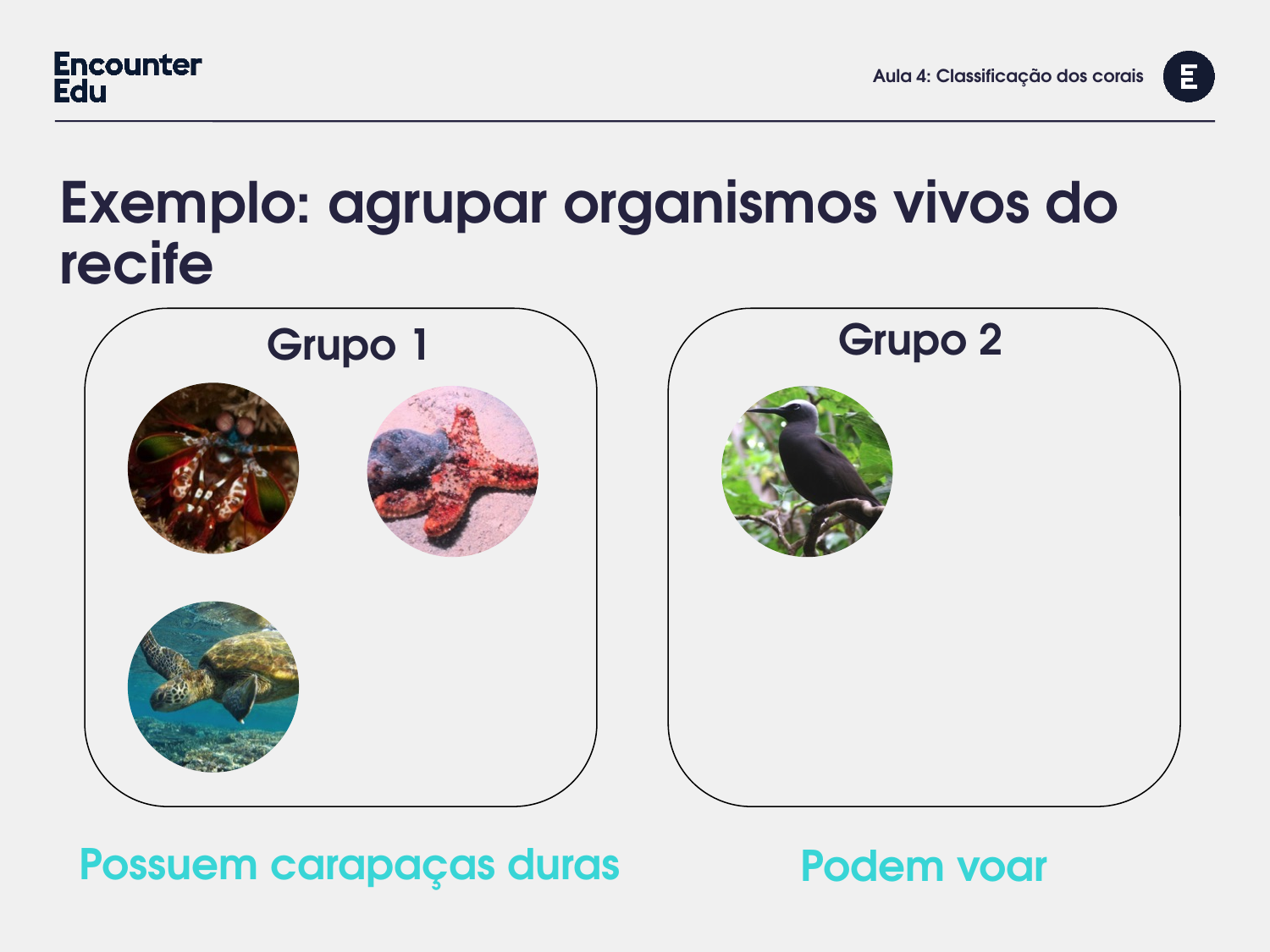

# Aula 4: Classificação dos corais
Exemplo: agrupar organismos vivos do recife
Grupo 2

Grupo 1

Possuem carapaças duras
Podem voar